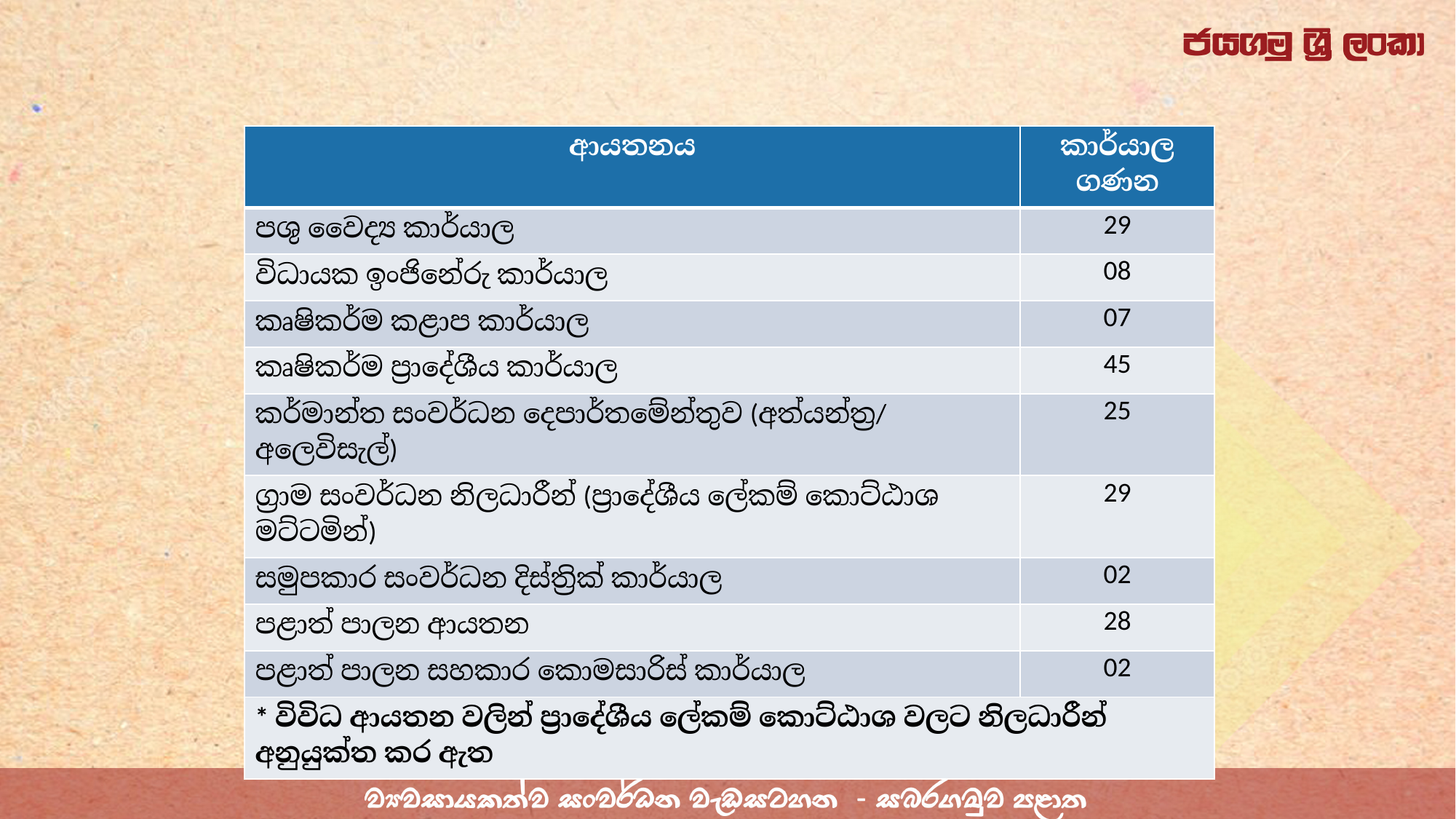

මූලාශ්‍රය - පළාත් සංඛ්‍යාලේඛන අත්පොත - 2019

| ආයතනය | කාර්යාල ගණන |
| --- | --- |
| පශු වෛද්‍ය කාර්යාල | 29 |
| විධායක ඉංජිනේරු කාර්යාල | 08 |
| කෘෂිකර්ම කළාප කාර්යාල | 07 |
| කෘෂිකර්ම ප්‍රාදේශීය කාර්යාල | 45 |
| කර්මාන්ත සංවර්ධන දෙපාර්තමේන්තුව (අත්යන්ත්‍ර/ අලෙවිසැල්) | 25 |
| ග්‍රාම සංවර්ධන නිලධාරීන් (ප්‍රාදේශීය ලේකම් කොට්ඨාශ මට්ටමින්) | 29 |
| සමුපකාර සංවර්ධන දිස්ත්‍රික් කාර්යාල | 02 |
| පළාත් පාලන ආයතන | 28 |
| පළාත් පාලන සහකාර කොමසාරිස් කාර්යාල | 02 |
| \* විවිධ ආයතන වලින් ප්‍රාදේශීය ලේකම් කොට්ඨාශ වලට නිලධාරීන් අනුයුක්ත කර ඇත |  |